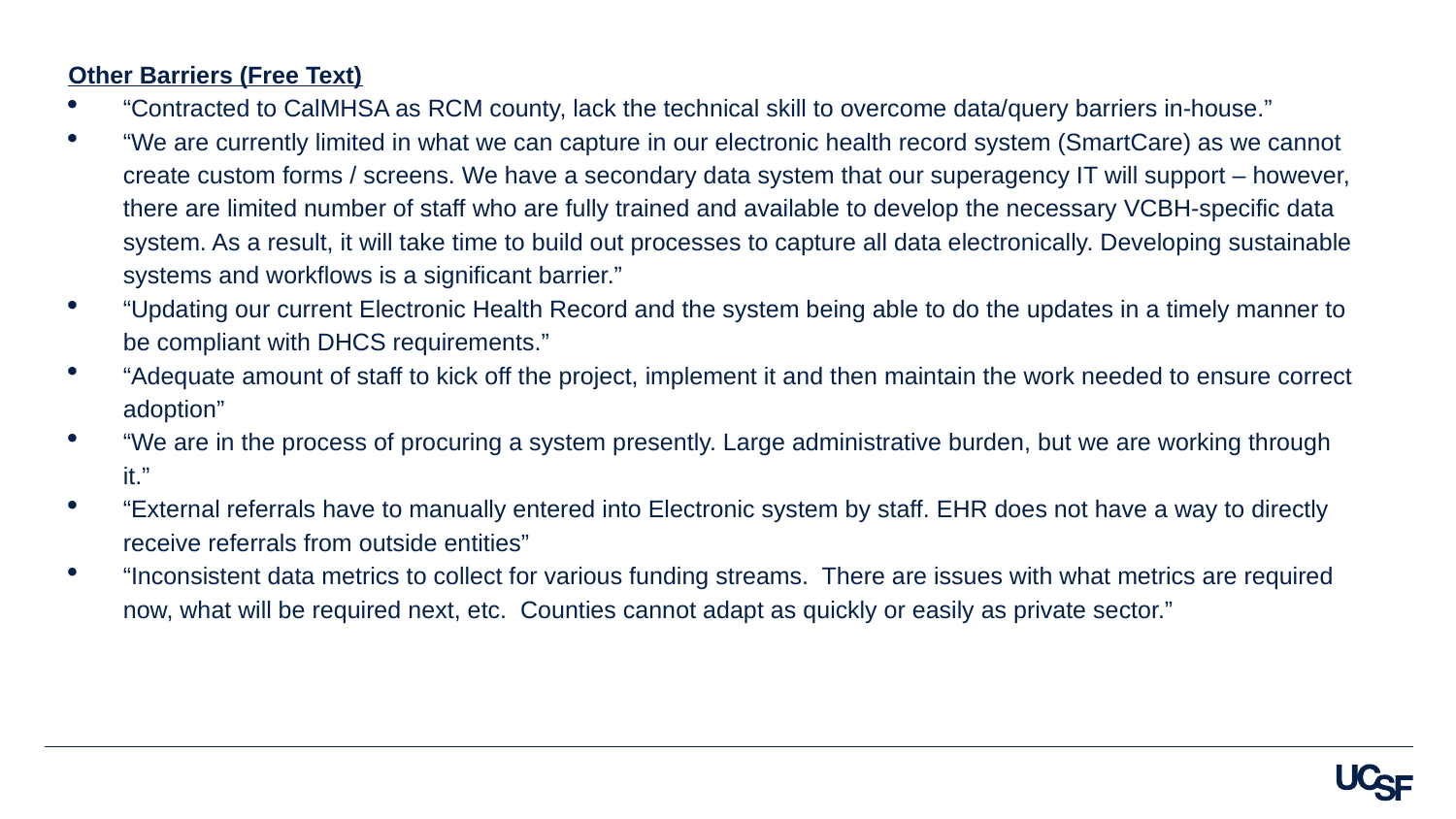

Other Barriers (Free Text)
“Contracted to CalMHSA as RCM county, lack the technical skill to overcome data/query barriers in-house.”
“We are currently limited in what we can capture in our electronic health record system (SmartCare) as we cannot create custom forms / screens. We have a secondary data system that our superagency IT will support – however, there are limited number of staff who are fully trained and available to develop the necessary VCBH-specific data system. As a result, it will take time to build out processes to capture all data electronically. Developing sustainable systems and workflows is a significant barrier.”
“Updating our current Electronic Health Record and the system being able to do the updates in a timely manner to be compliant with DHCS requirements.”
“Adequate amount of staff to kick off the project, implement it and then maintain the work needed to ensure correct adoption”
“We are in the process of procuring a system presently. Large administrative burden, but we are working through it.”
“External referrals have to manually entered into Electronic system by staff. EHR does not have a way to directly receive referrals from outside entities”
“Inconsistent data metrics to collect for various funding streams.  There are issues with what metrics are required now, what will be required next, etc.  Counties cannot adapt as quickly or easily as private sector.”